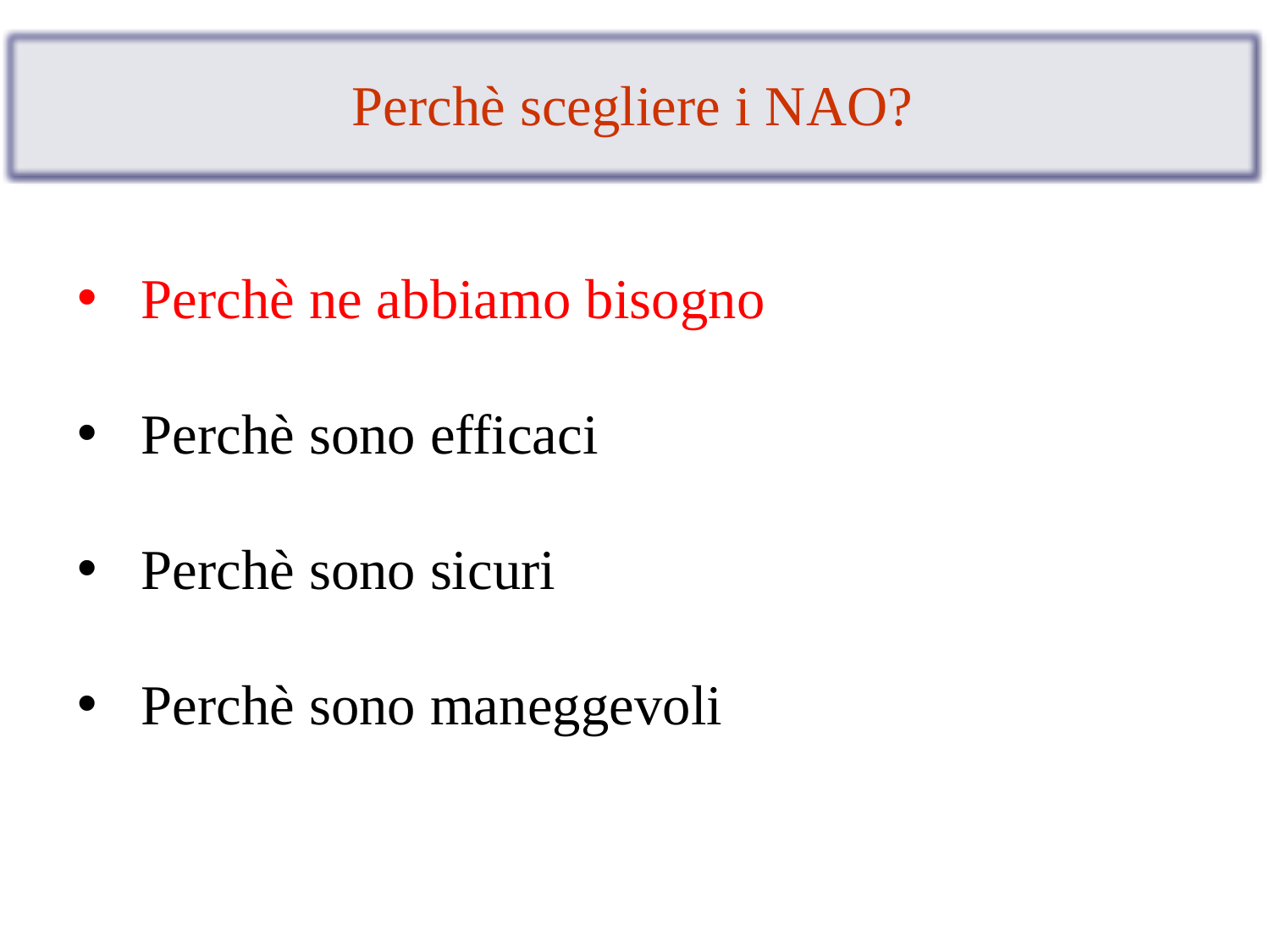

Perchè scegliere i NAO?
Perchè ne abbiamo bisogno

Perchè sono efficaci

Perchè sono sicuri

Perchè sono maneggevoli